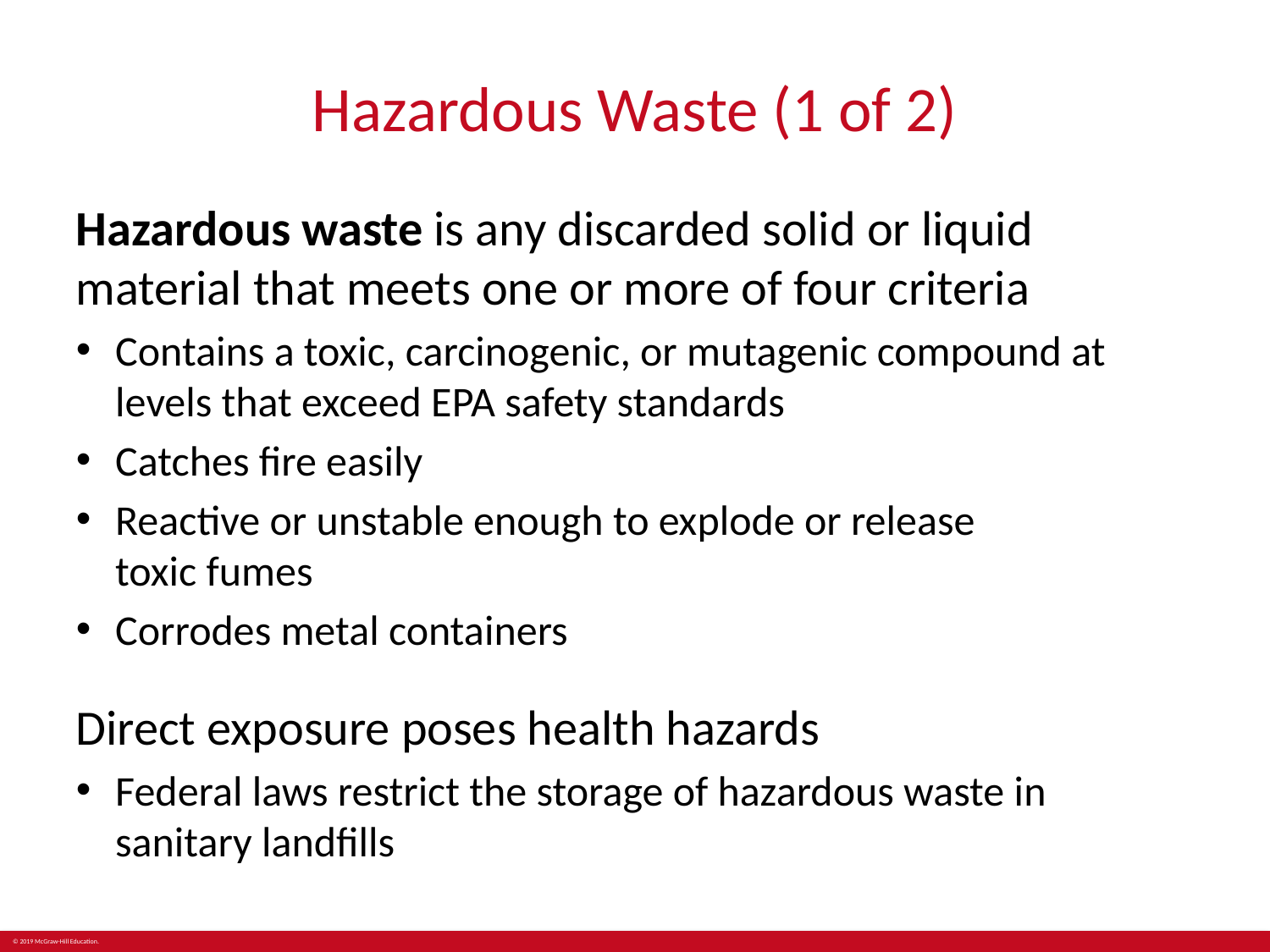

# Hazardous Waste (1 of 2)
Hazardous waste is any discarded solid or liquid material that meets one or more of four criteria
Contains a toxic, carcinogenic, or mutagenic compound at levels that exceed EPA safety standards
Catches fire easily
Reactive or unstable enough to explode or release
toxic fumes
Corrodes metal containers
Direct exposure poses health hazards
Federal laws restrict the storage of hazardous waste in
sanitary landfills